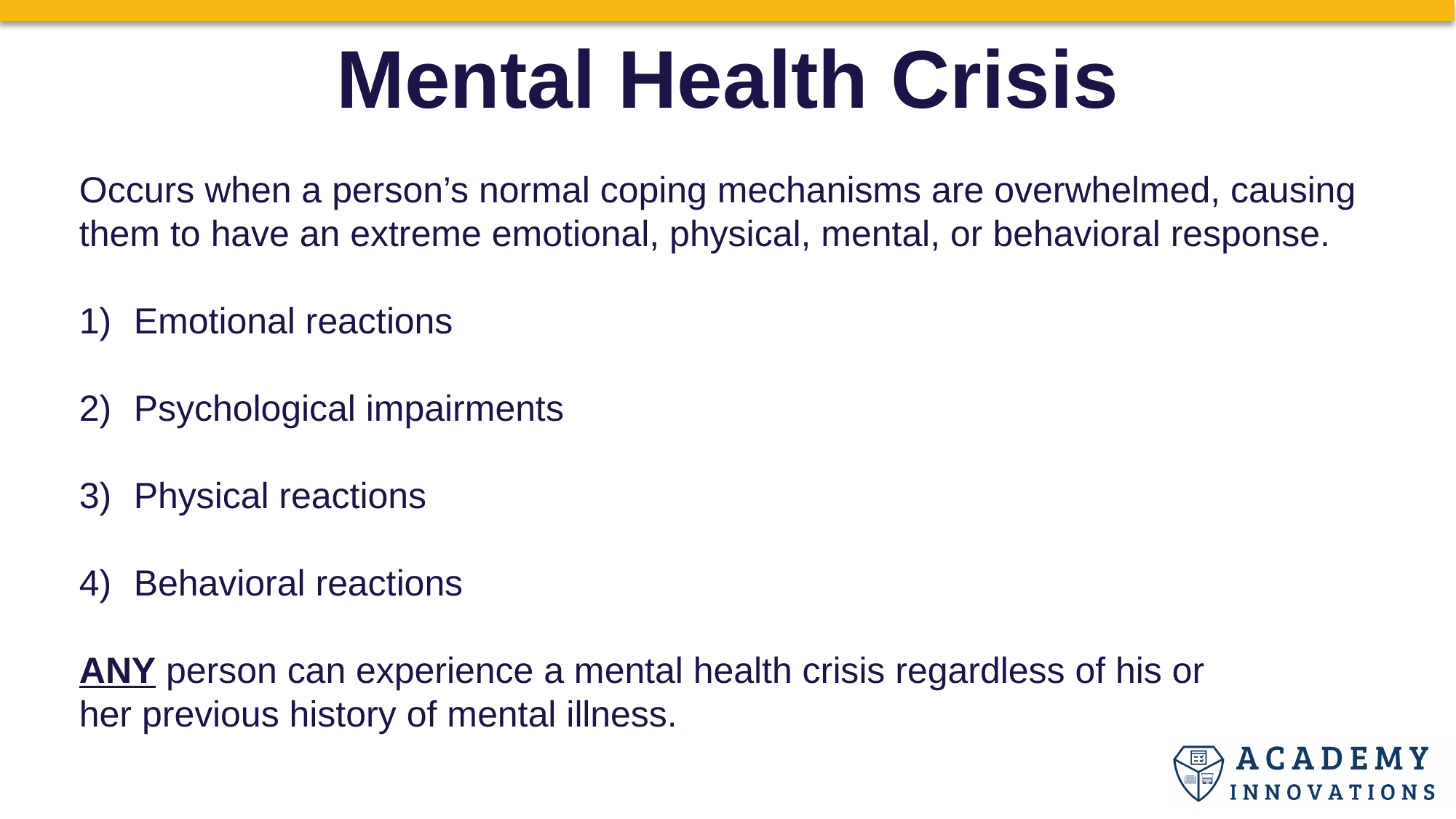

Mental Health Crisis
Occurs when a person’s normal coping mechanisms are overwhelmed, causing them to have an extreme emotional, physical, mental, or behavioral response.

Emotional reactions

Psychological impairments

Physical reactions

Behavioral reactions

ANY person can experience a mental health crisis regardless of his or            her previous history of mental illness.